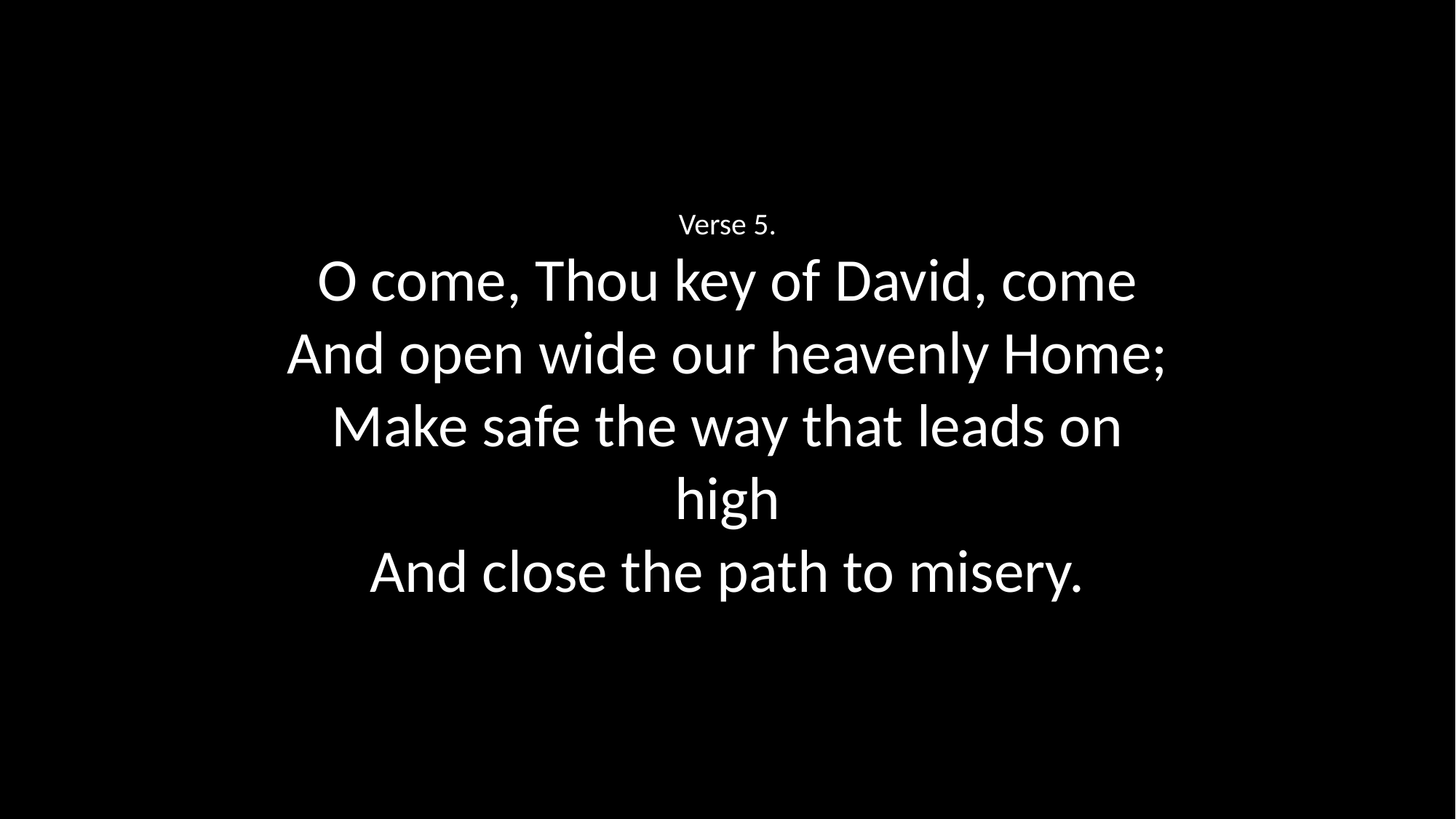

Verse 5.
O come, Thou key of David, come
And open wide our heavenly Home;
Make safe the way that leads on high
And close the path to misery.